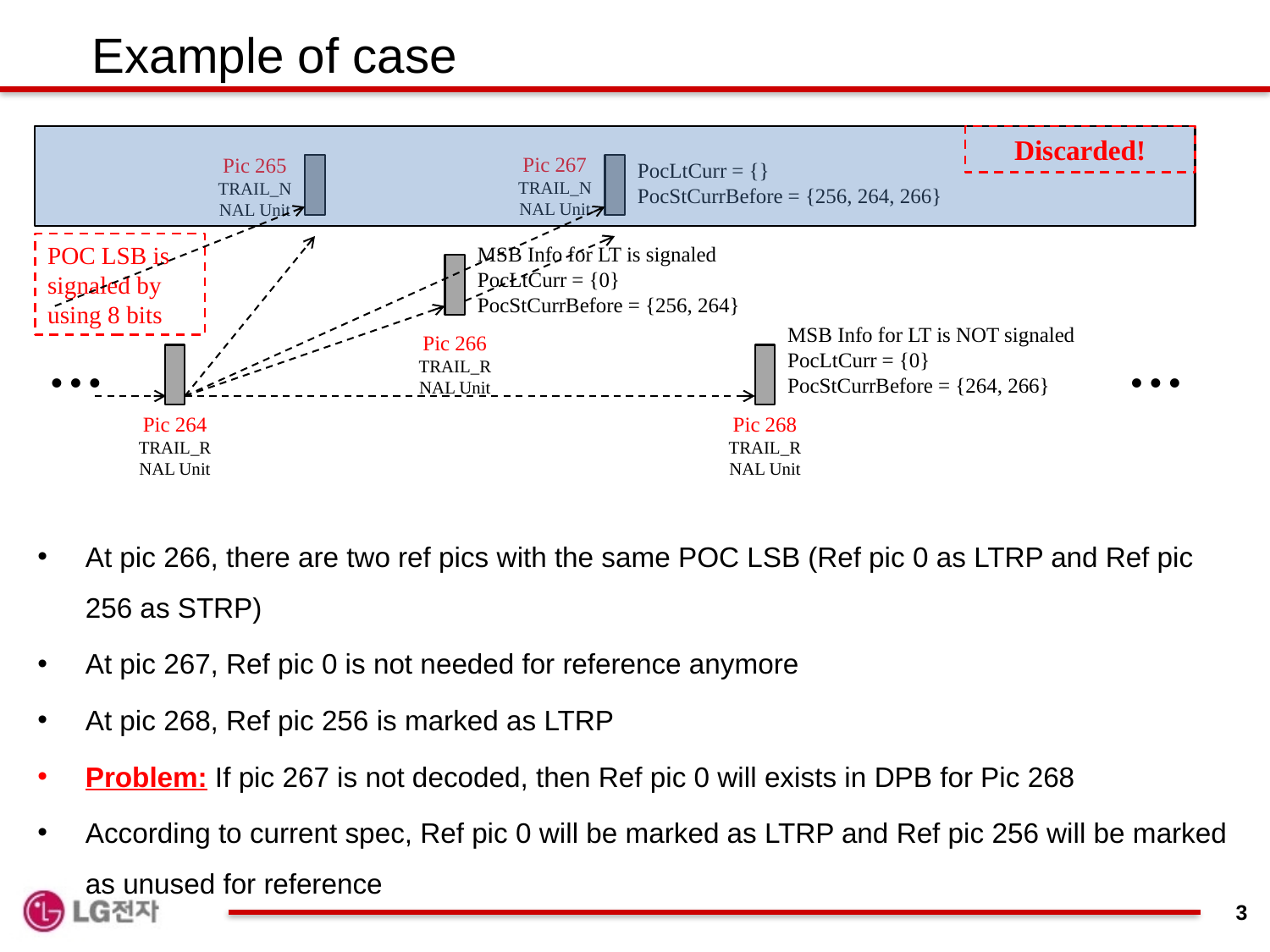

# Example of case

Discarded!
Pic 267
TRAIL_N NAL Unit
Pic 265
TRAIL_N NAL Unit
PocLtCurr = {}
PocStCurrBefore = {256, 264, 266}

POC LSB is signaled by using 8 bits
MSB Info for LT is signaled
PocLtCurr = {0}
PocStCurrBefore = {256, 264}

MSB Info for LT is NOT signaled
PocLtCurr = {0}
PocStCurrBefore = {264, 266}
Pic 266
TRAIL_R NAL Unit
…
…

Pic 264
TRAIL_R NAL Unit
Pic 268
TRAIL_R NAL Unit
At pic 266, there are two ref pics with the same POC LSB (Ref pic 0 as LTRP and Ref pic 256 as STRP)
At pic 267, Ref pic 0 is not needed for reference anymore
At pic 268, Ref pic 256 is marked as LTRP
Problem: If pic 267 is not decoded, then Ref pic 0 will exists in DPB for Pic 268
According to current spec, Ref pic 0 will be marked as LTRP and Ref pic 256 will be marked as unused for reference
3